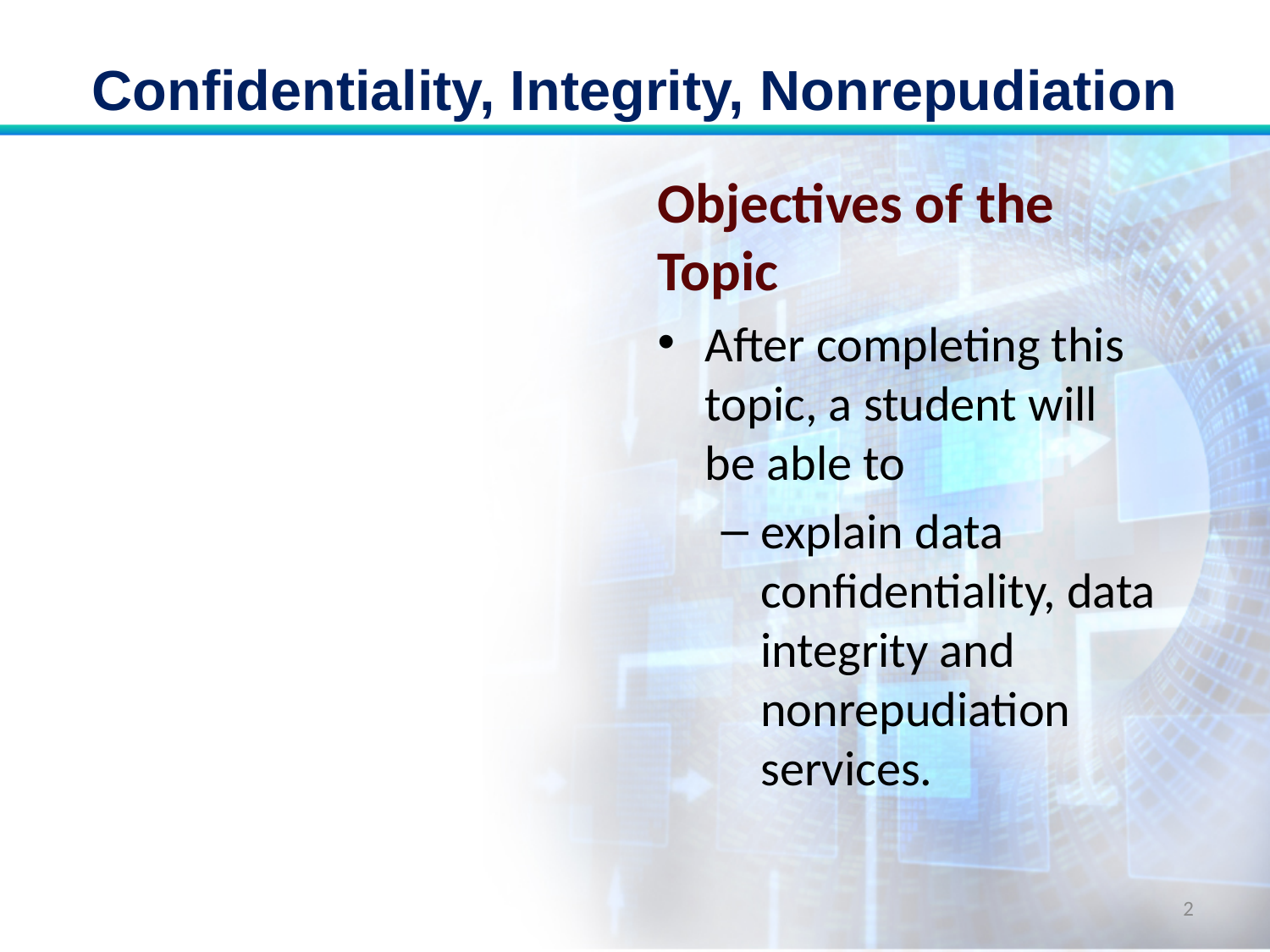

# Confidentiality, Integrity, Nonrepudiation
Objectives of the Topic
After completing this topic, a student will be able to
explain data confidentiality, data integrity and nonrepudiation services.

2